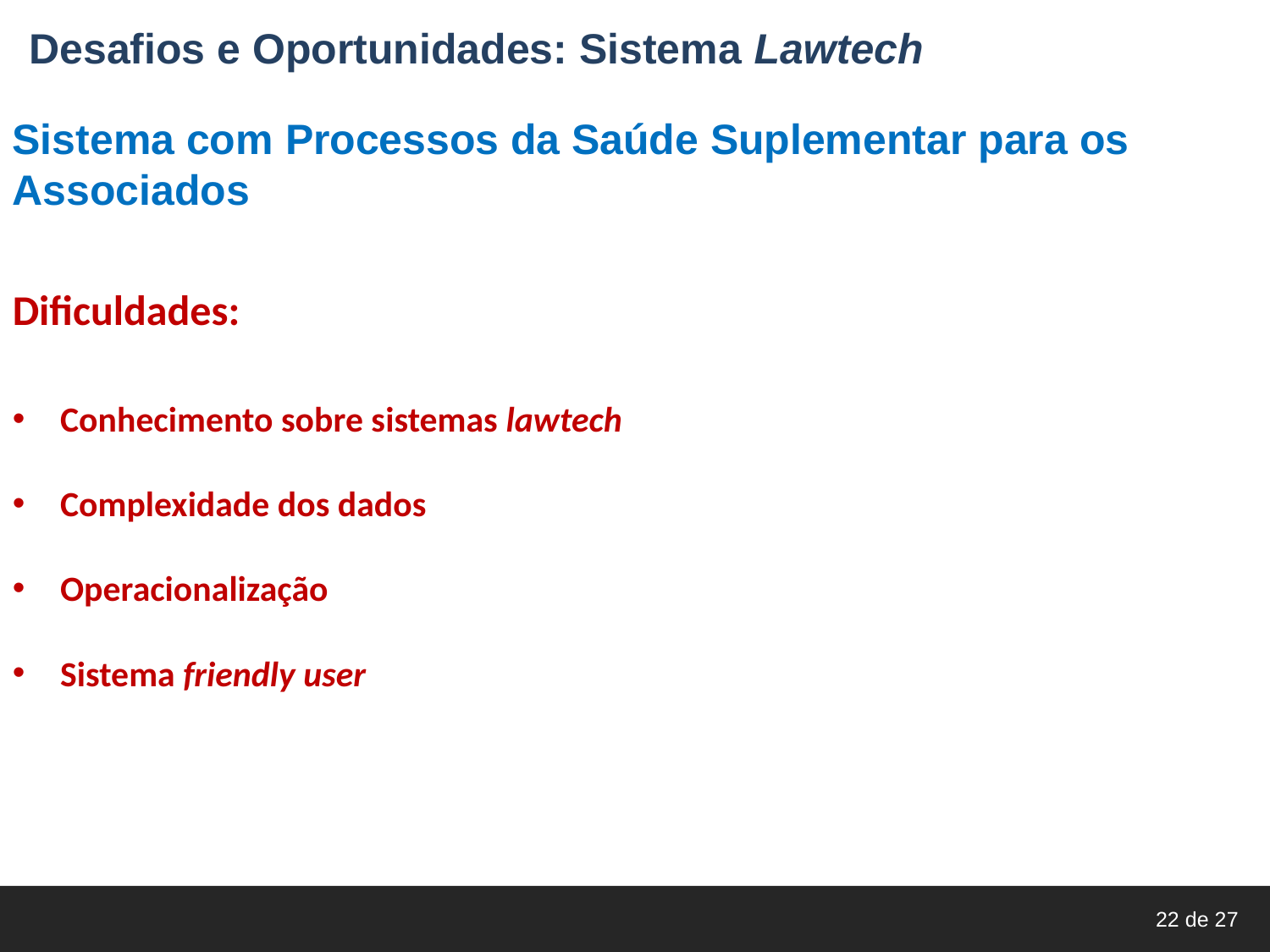

Desafios e Oportunidades: Sistema Lawtech
Sistema com Processos da Saúde Suplementar para os Associados
Dificuldades:

Conhecimento sobre sistemas lawtech

Complexidade dos dados

Operacionalização

Sistema friendly user